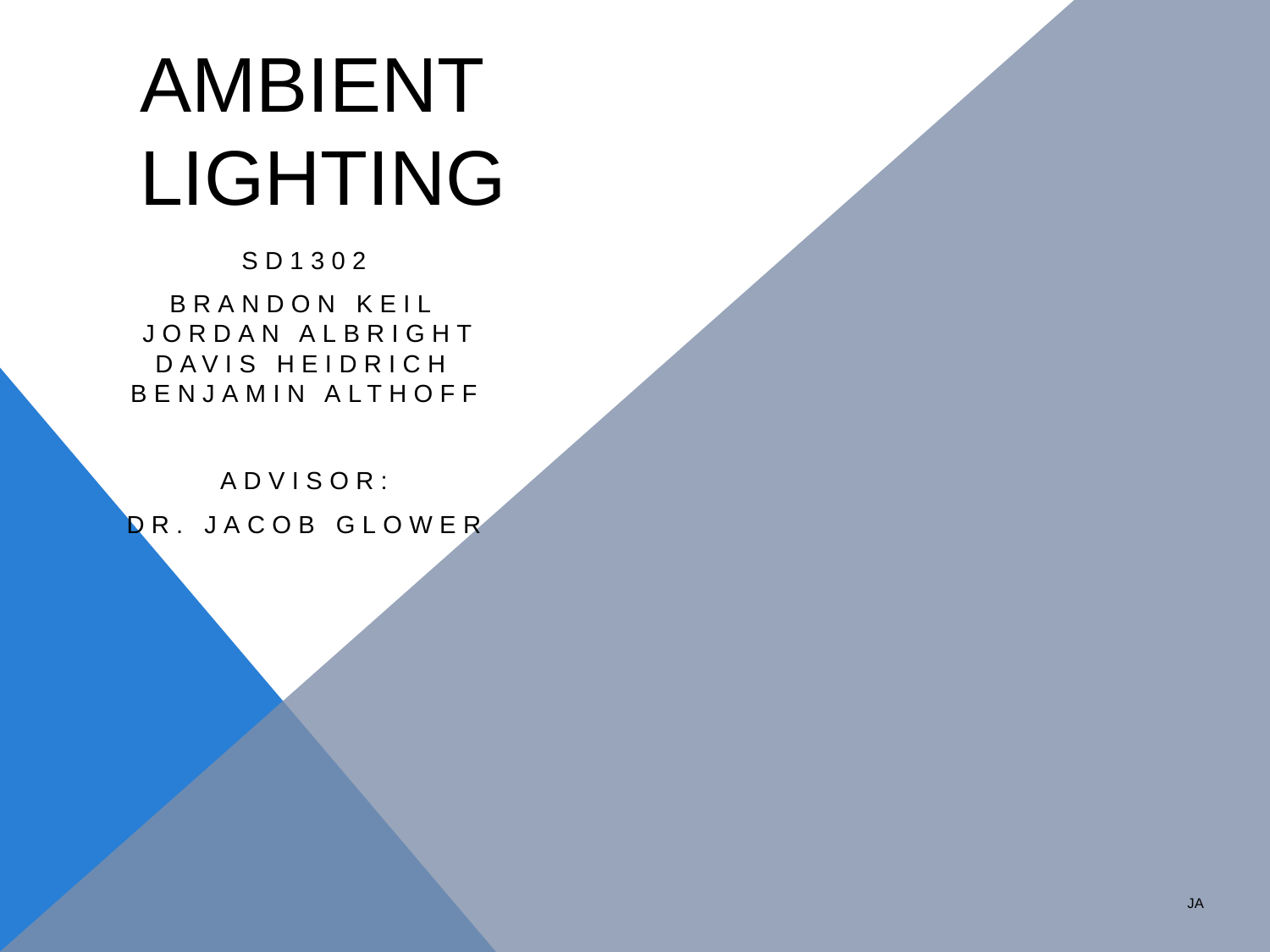

# Ambient lighting
SD1302
Brandon Keil
 Jordan Albright
Davis Heidrich
Benjamin Althoff

Advisor:
Dr. Jacob Glower
JA